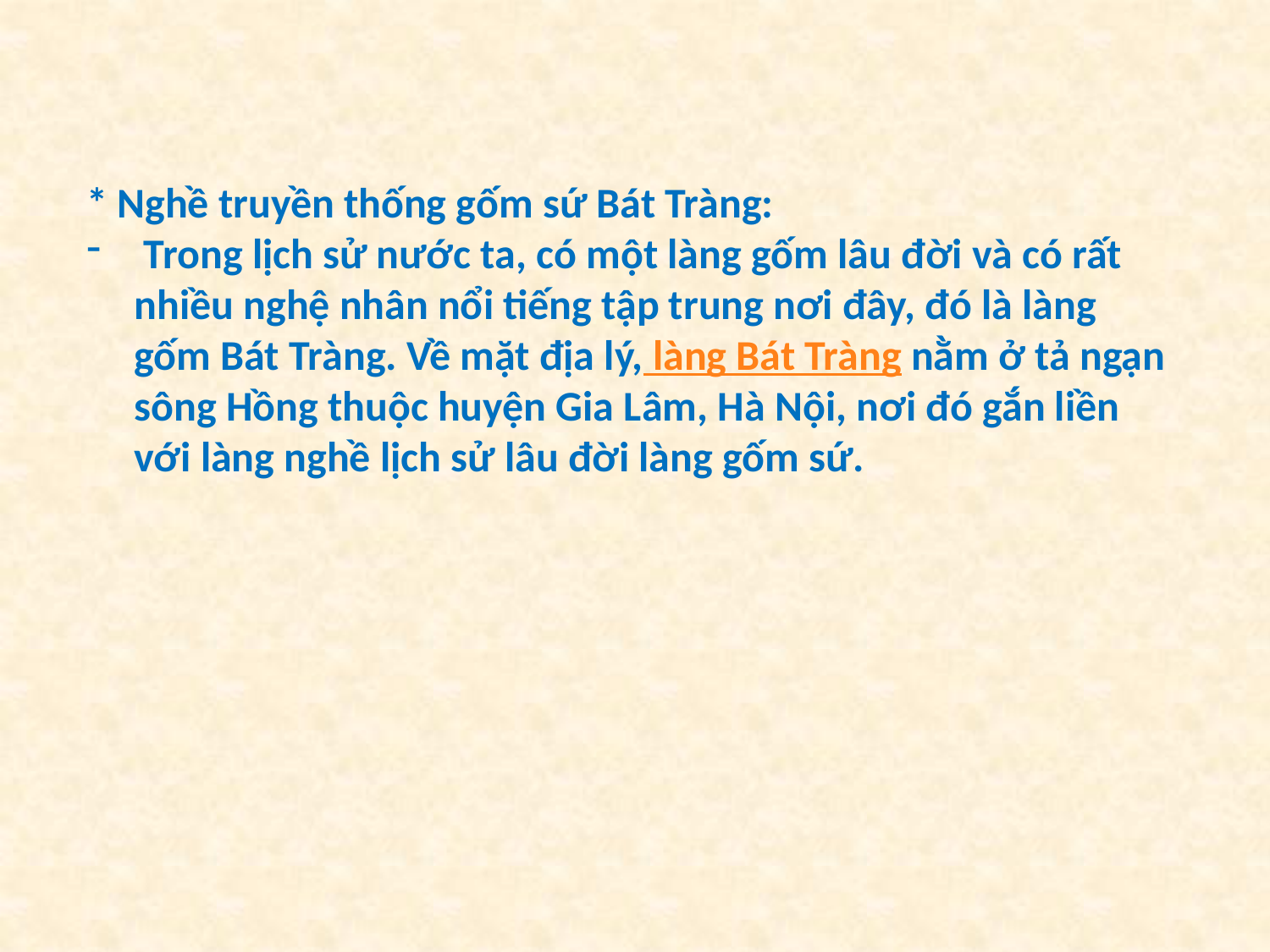

* Nghề truyền thống gốm sứ Bát Tràng:
 Trong lịch sử nước ta, có một làng gốm lâu đời và có rất nhiều nghệ nhân nổi tiếng tập trung nơi đây, đó là làng gốm Bát Tràng. Về mặt địa lý, làng Bát Tràng nằm ở tả ngạn sông Hồng thuộc huyện Gia Lâm, Hà Nội, nơi đó gắn liền với làng nghề lịch sử lâu đời làng gốm sứ.